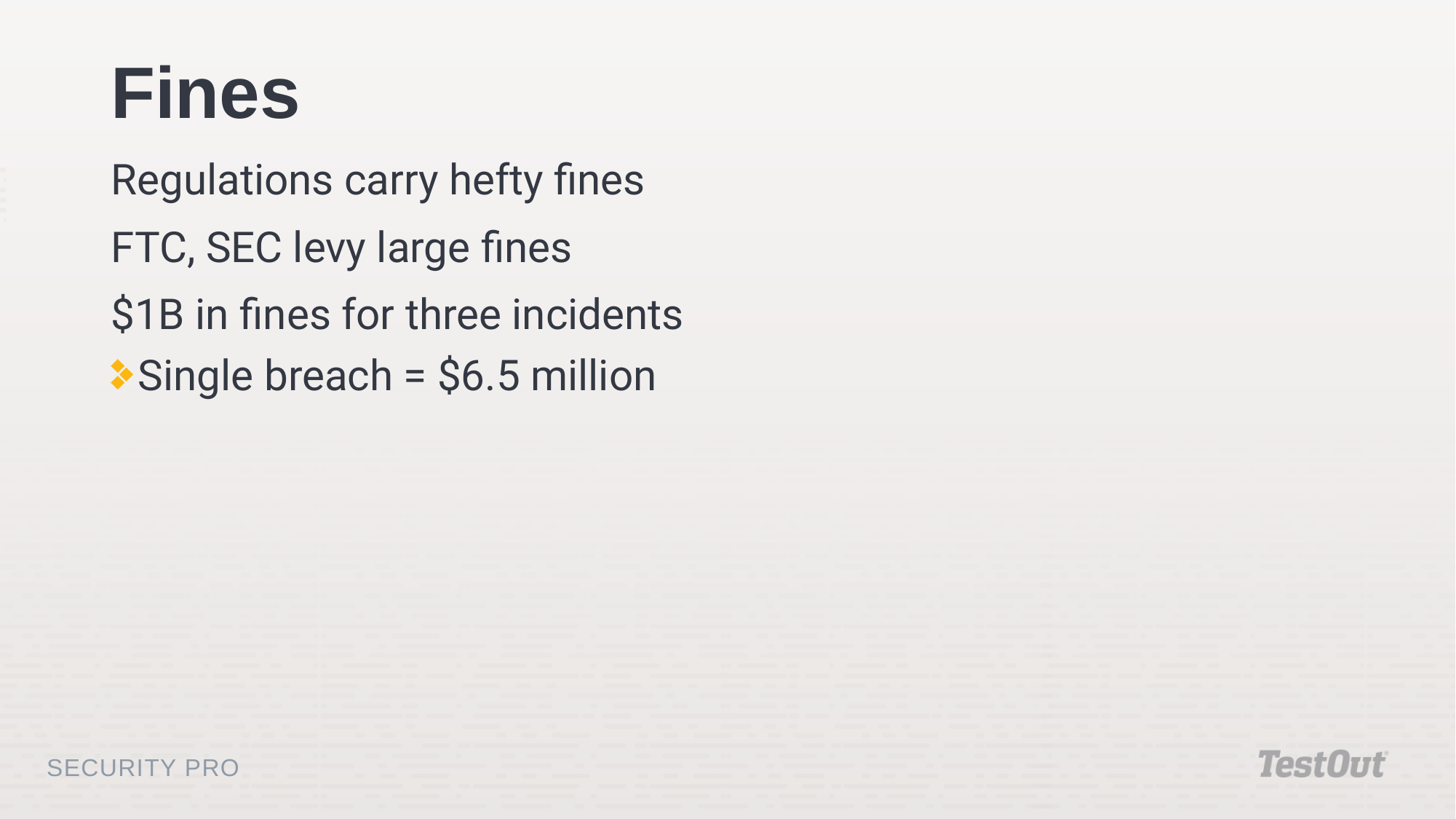

# Fines
Regulations carry hefty fines
FTC, SEC levy large fines
$1B in fines for three incidents
Single breach = $6.5 million
Security Pro